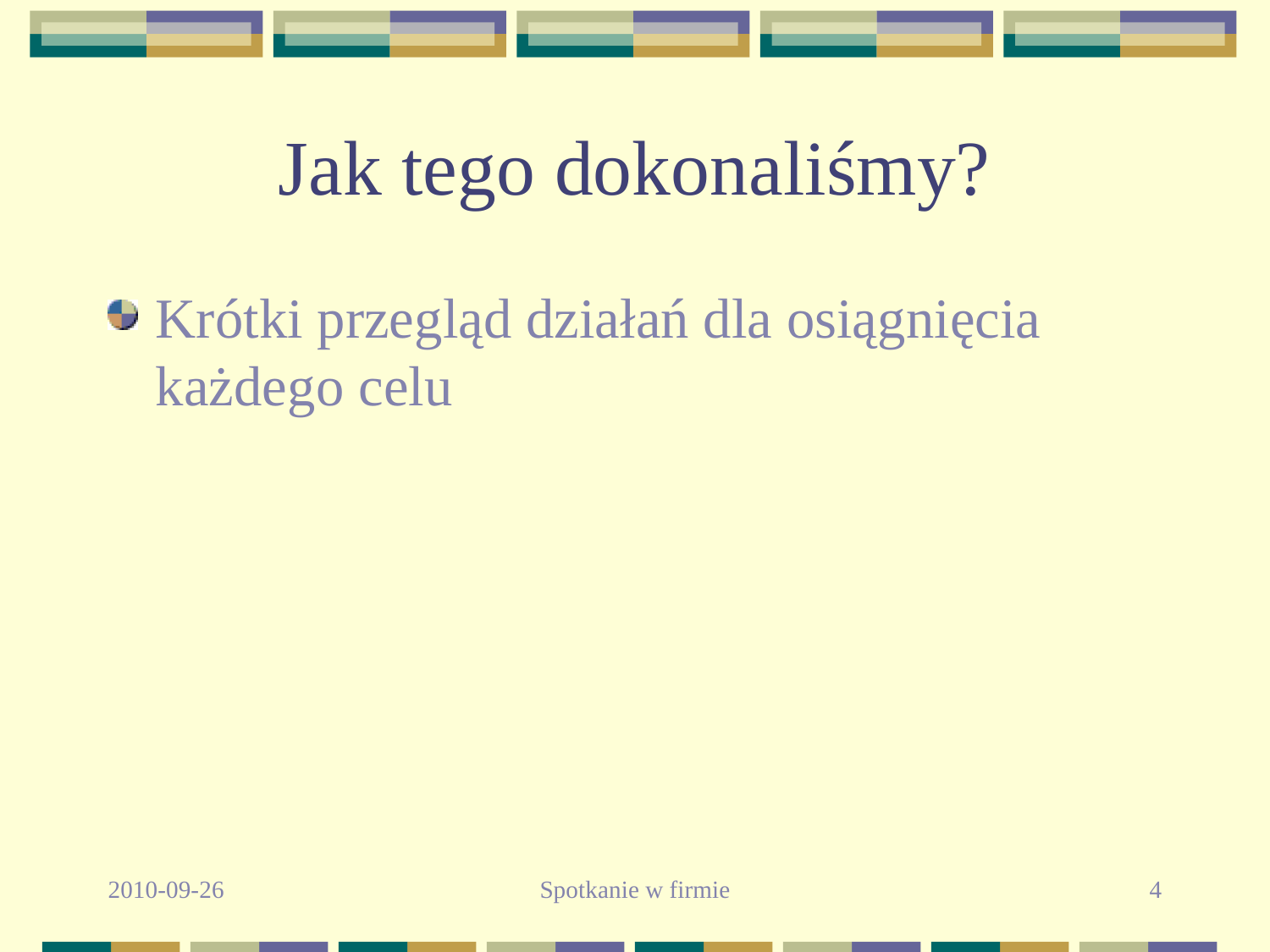

# Jak tego dokonaliśmy?
Krótki przegląd działań dla osiągnięcia każdego celu
2010-09-26
Spotkanie w firmie
4